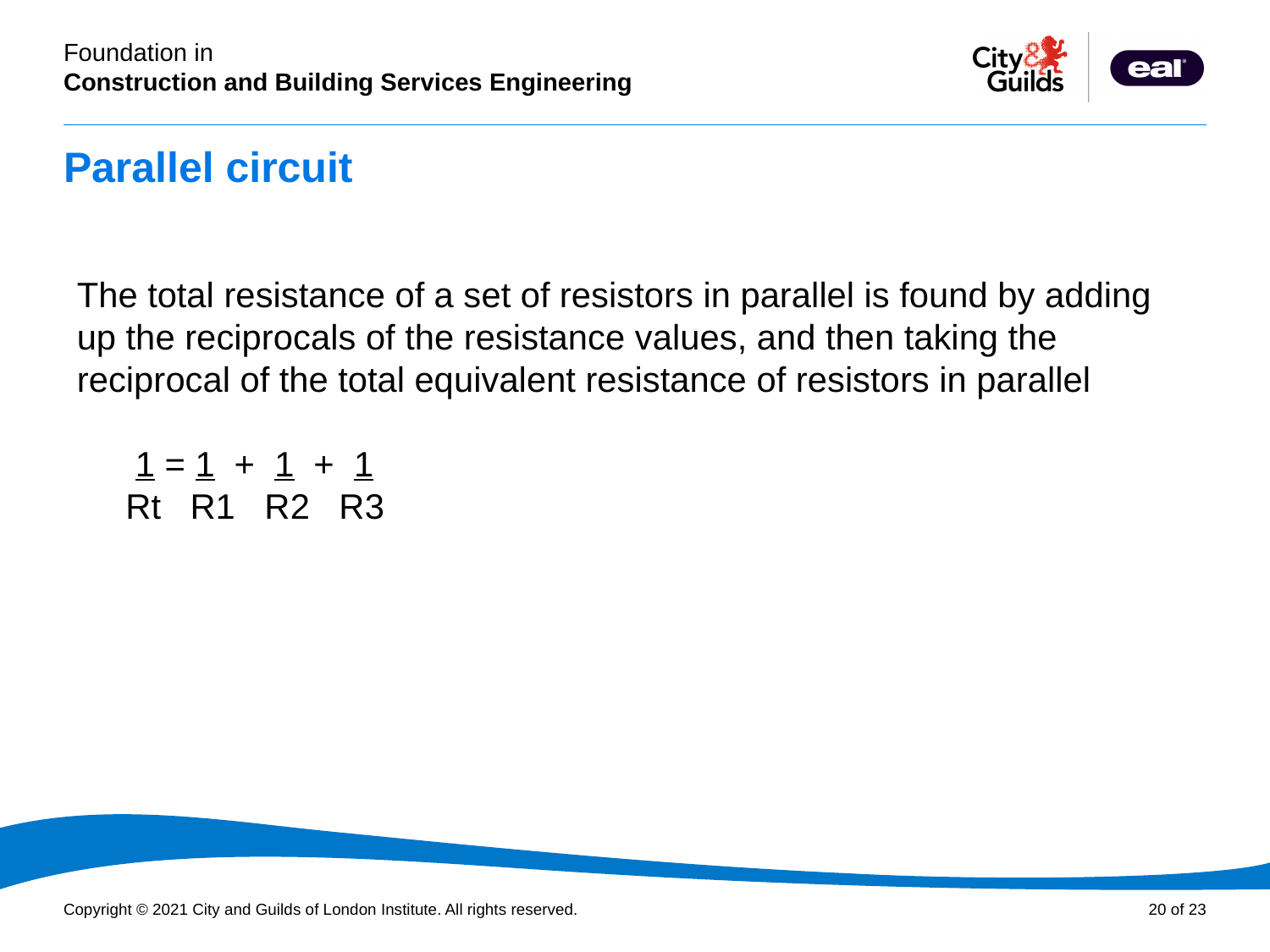

# Parallel circuit
The total resistance of a set of resistors in parallel is found by adding up the reciprocals of the resistance values, and then taking the reciprocal of the total equivalent resistance of resistors in parallel

      1 = 1  +  1  +  1
     Rt   R1   R2   R3